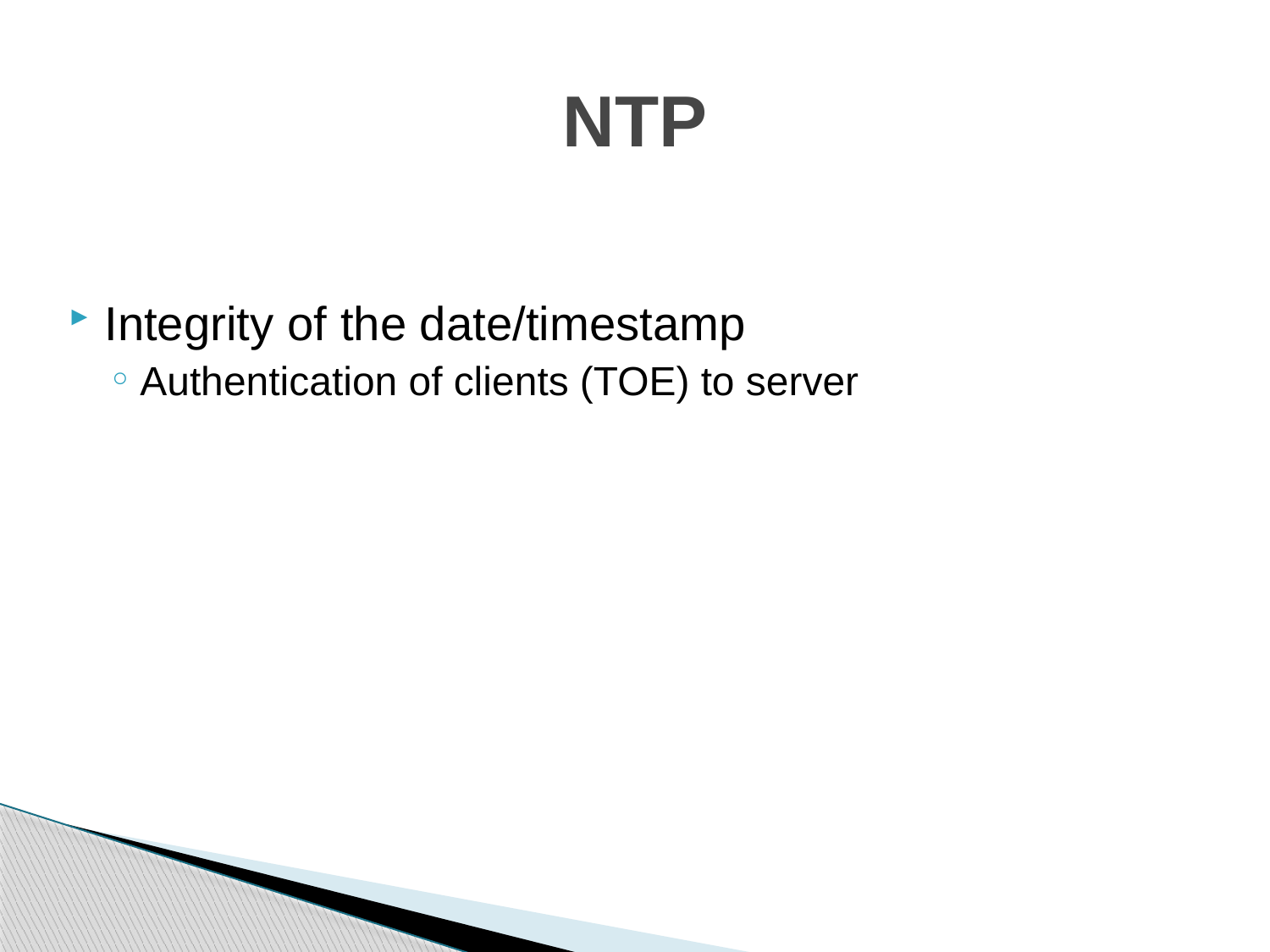

# NTP

Integrity of the date/timestamp
Authentication of clients (TOE) to server